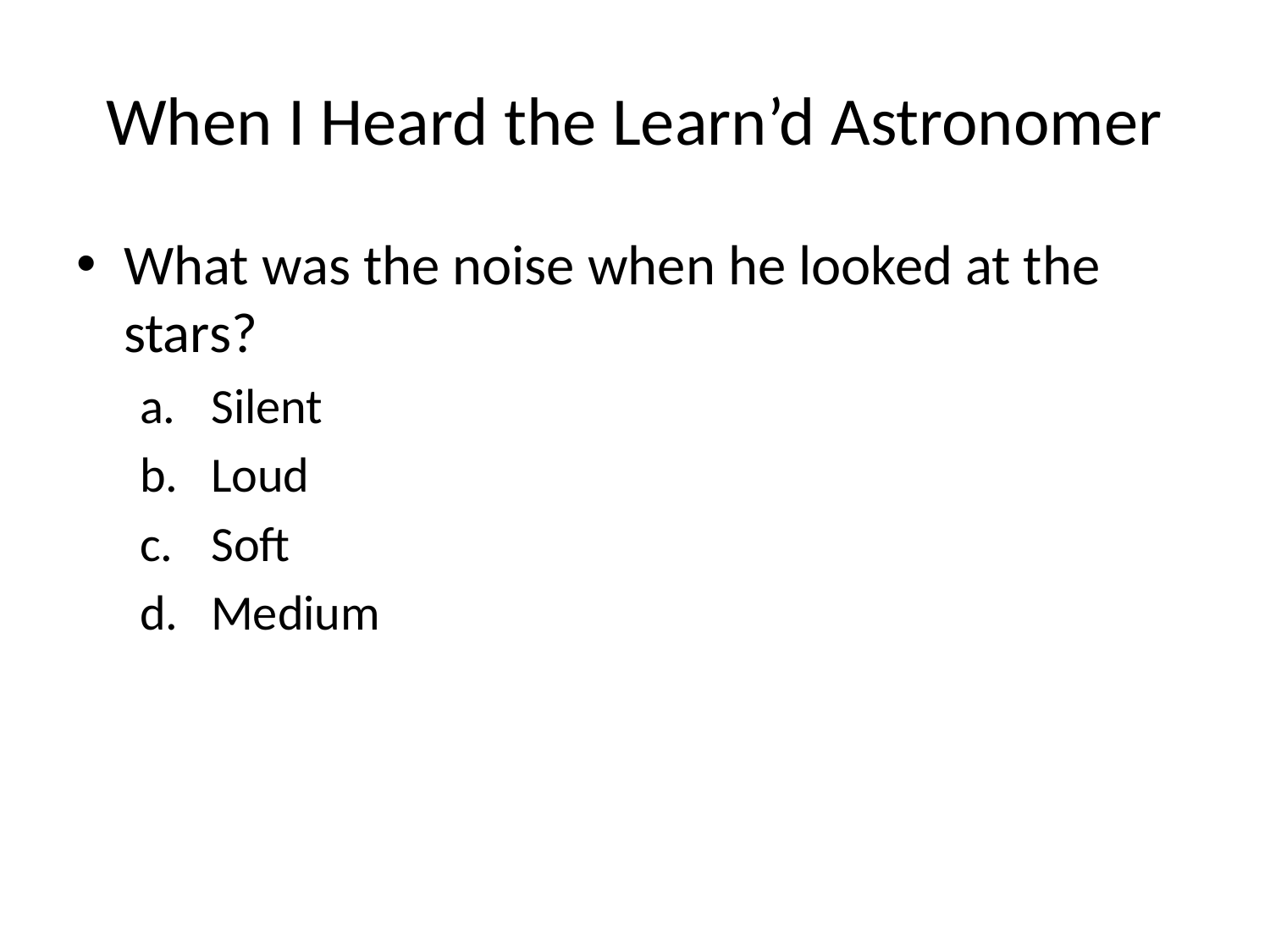

# When I Heard the Learn’d Astronomer
What was the noise when he looked at the stars?
Silent
Loud
Soft
Medium